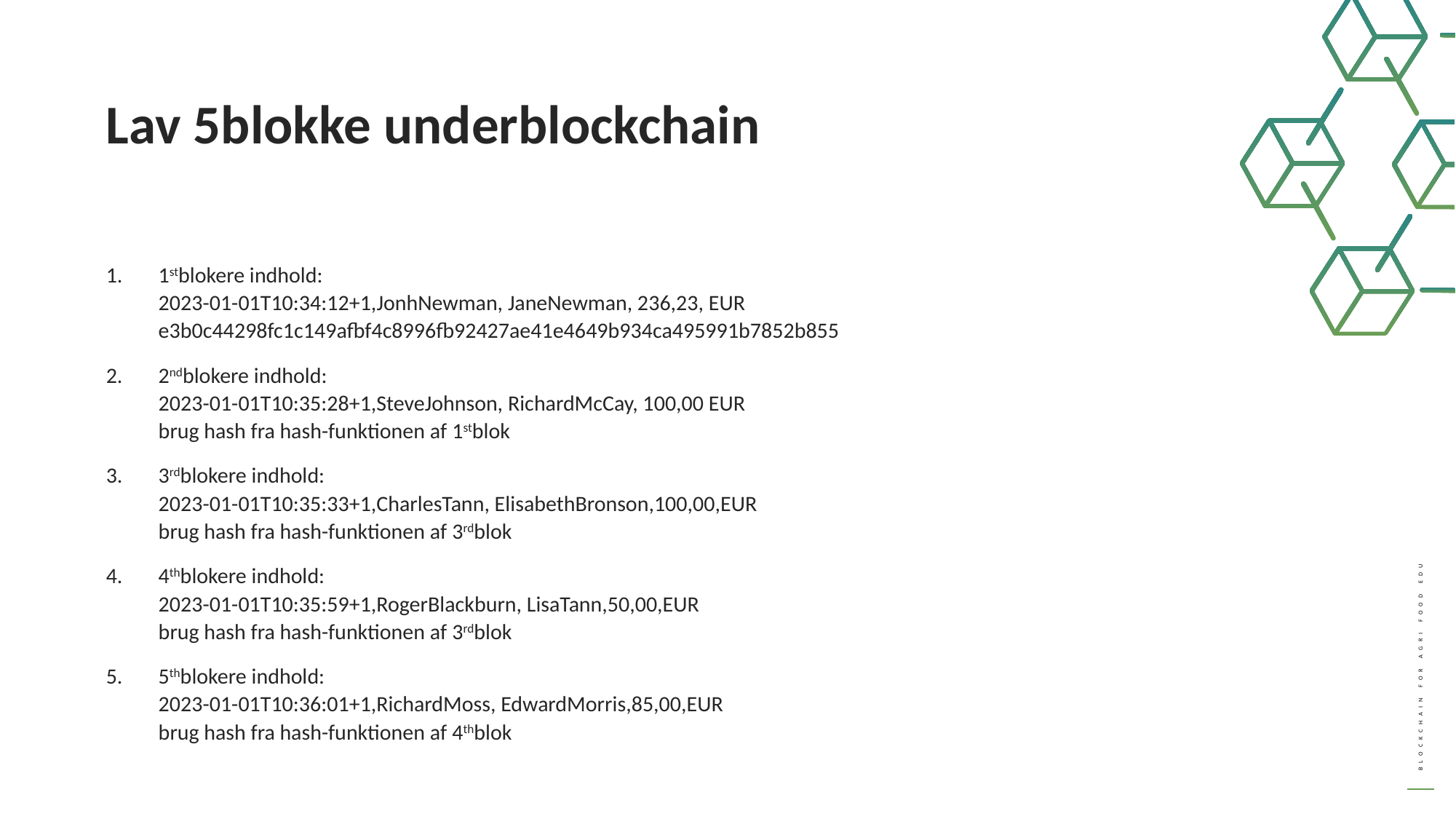

Lav 5blokke underblockchain
1stblokere indhold:
2023-01-01T10:34:12+1,JonhNewman, JaneNewman, 236,23, EUR
e3b0c44298fc1c149afbf4c8996fb92427ae41e4649b934ca495991b7852b855
2ndblokere indhold:
2023-01-01T10:35:28+1,SteveJohnson, RichardMcCay, 100,00 EUR
brug hash fra hash-funktionen af ​​1stblok
3rdblokere indhold:
2023-01-01T10:35:33+1,CharlesTann, ElisabethBronson,100,00,EUR
brug hash fra hash-funktionen af ​​3rdblok
4thblokere indhold:
2023-01-01T10:35:59+1,RogerBlackburn, LisaTann,50,00,EUR
brug hash fra hash-funktionen af ​​3rdblok
5thblokere indhold:
2023-01-01T10:36:01+1,RichardMoss, EdwardMorris,85,00,EUR
brug hash fra hash-funktionen af ​​4thblok